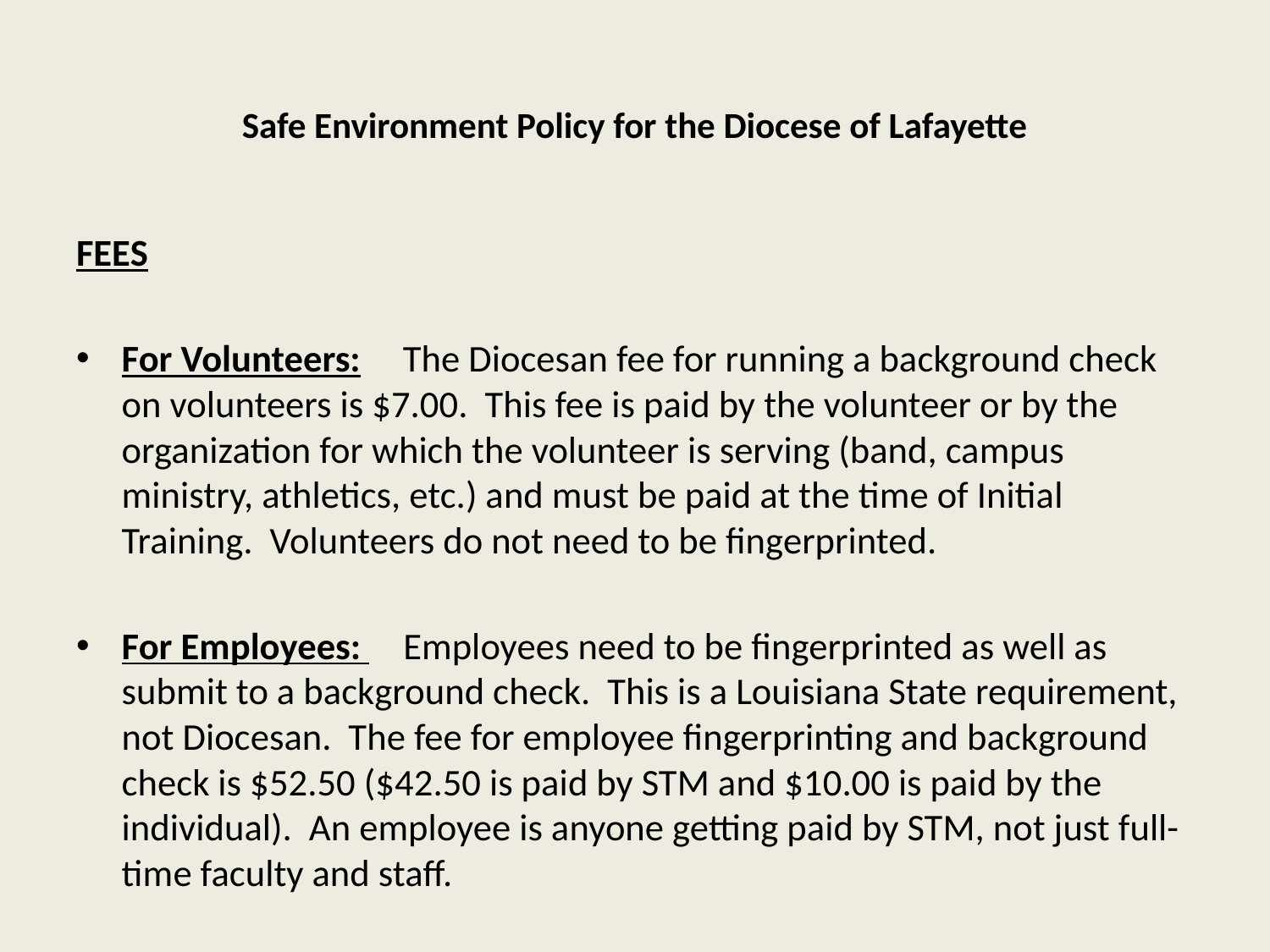

# Safe Environment Policy for the Diocese of Lafayette
FEES

For Volunteers:     The Diocesan fee for running a background check on volunteers is $7.00.  This fee is paid by the volunteer or by the organization for which the volunteer is serving (band, campus ministry, athletics, etc.) and must be paid at the time of Initial Training.  Volunteers do not need to be fingerprinted.

For Employees:     Employees need to be fingerprinted as well as submit to a background check.  This is a Louisiana State requirement, not Diocesan.  The fee for employee fingerprinting and background check is $52.50 ($42.50 is paid by STM and $10.00 is paid by the individual).  An employee is anyone getting paid by STM, not just full-time faculty and staff.